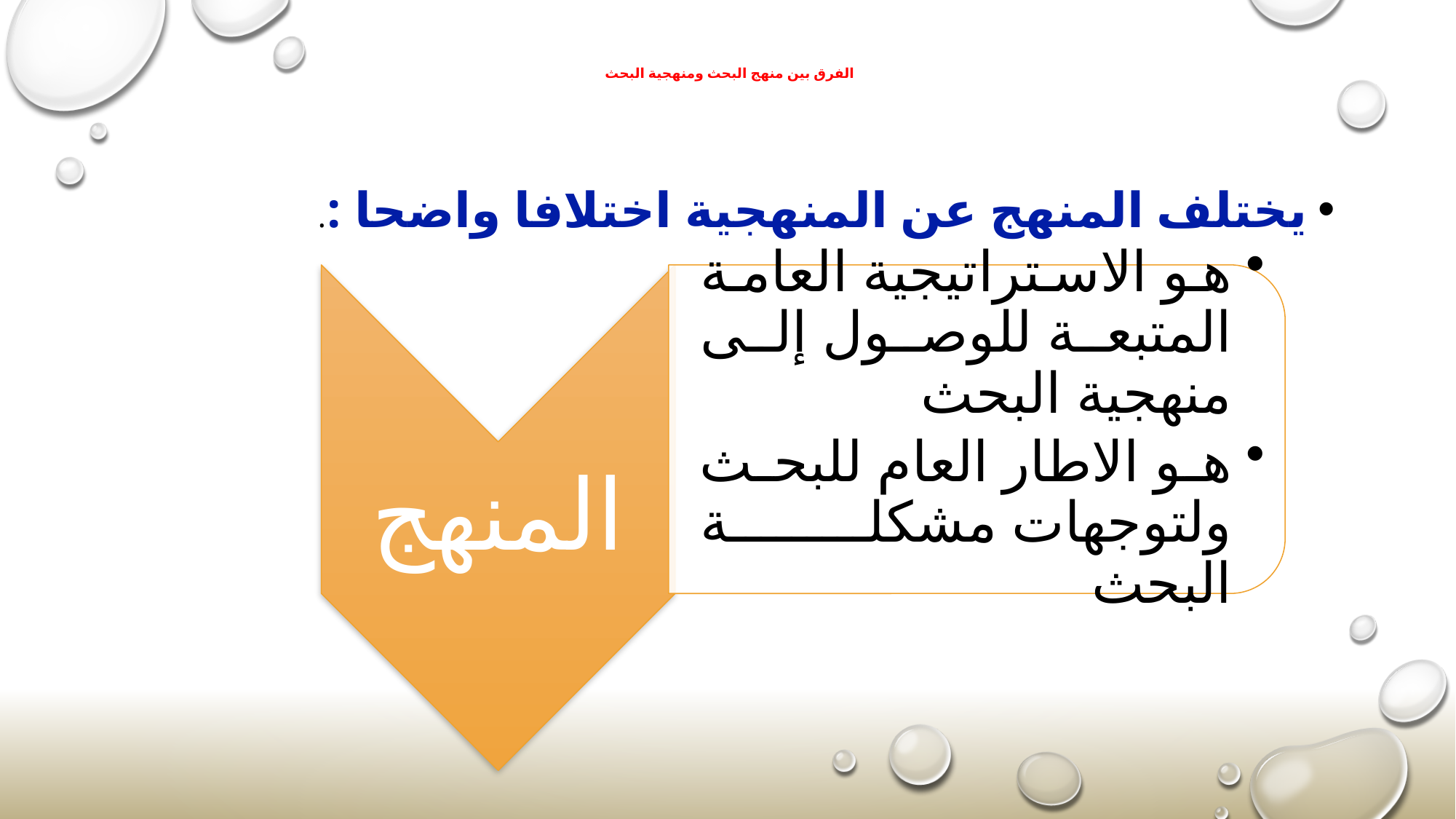

# الفرق بين منهج البحث ومنهجية البحث

يختلف المنهج عن المنهجية اختلافا واضحا :.

المنهج
هو الاستراتيجية العامة المتبعة للوصول إلى منهجية البحث
هو الاطار العام للبحث ولتوجهات مشكلة البحث